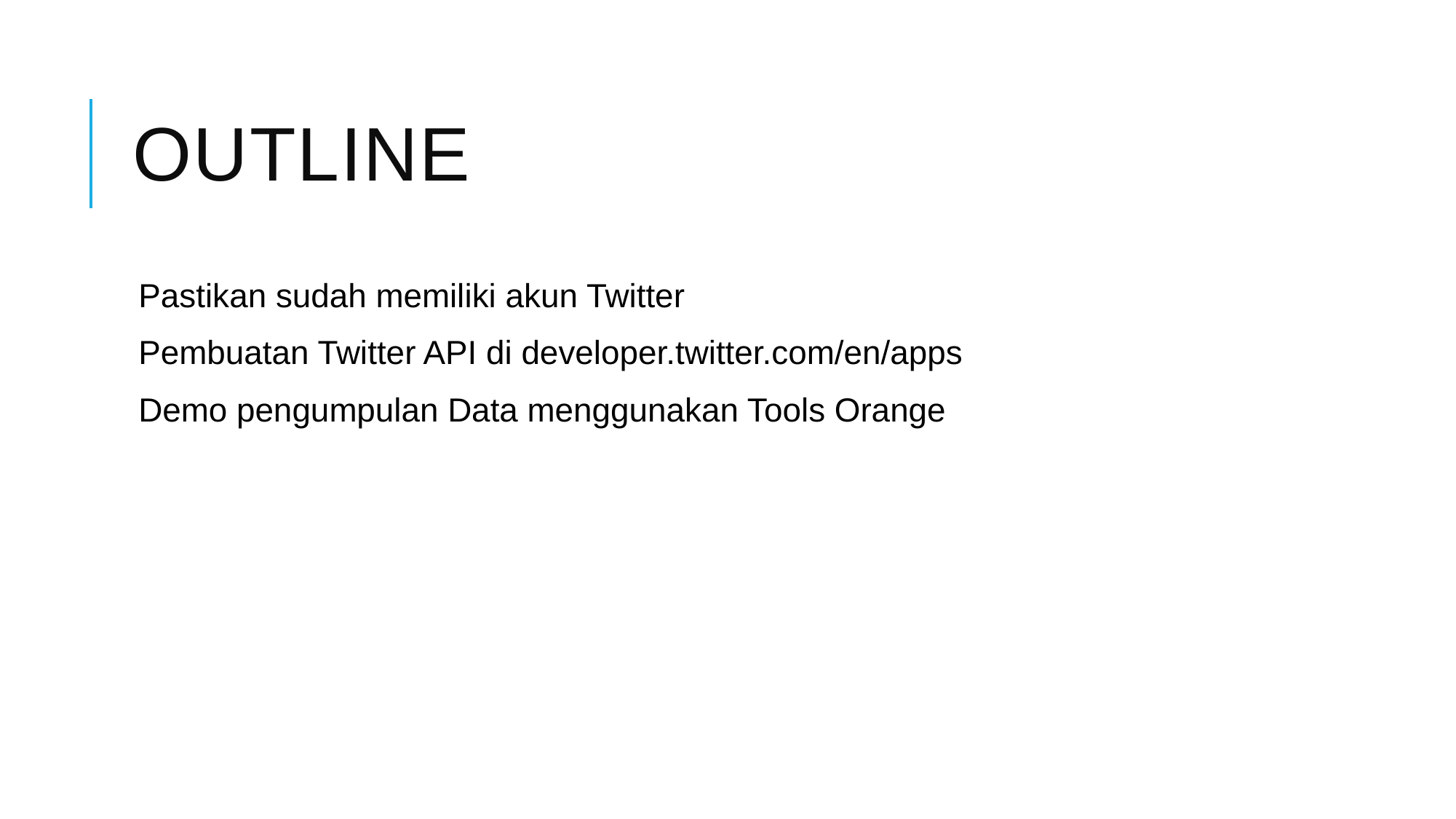

# Outline
Pastikan sudah memiliki akun Twitter
Pembuatan Twitter API di developer.twitter.com/en/apps
Demo pengumpulan Data menggunakan Tools Orange